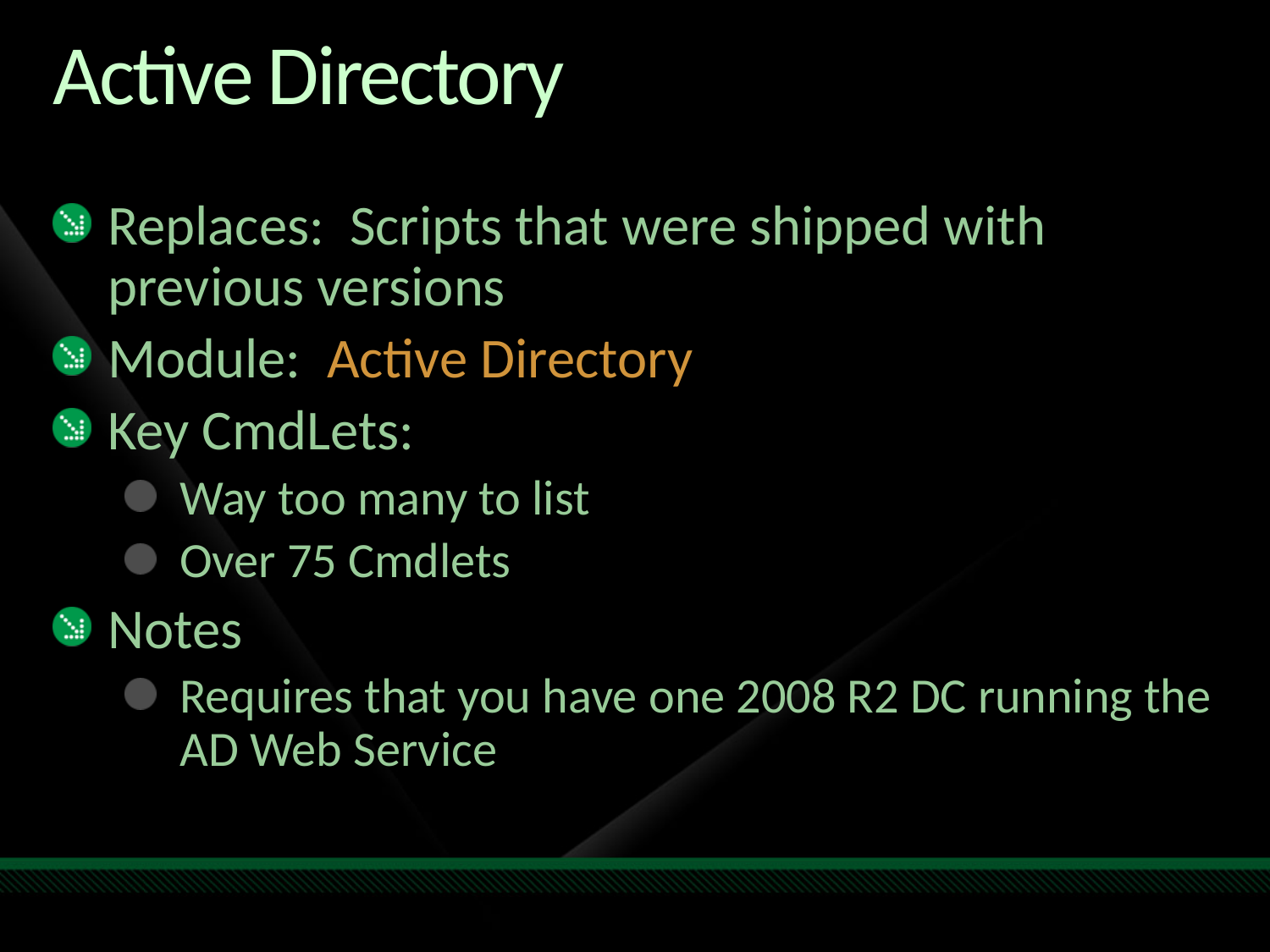

# Active Directory
Replaces:  Scripts that were shipped with previous versions
Module:  Active Directory
Key CmdLets:
Way too many to list
Over 75 Cmdlets
Notes
Requires that you have one 2008 R2 DC running the AD Web Service